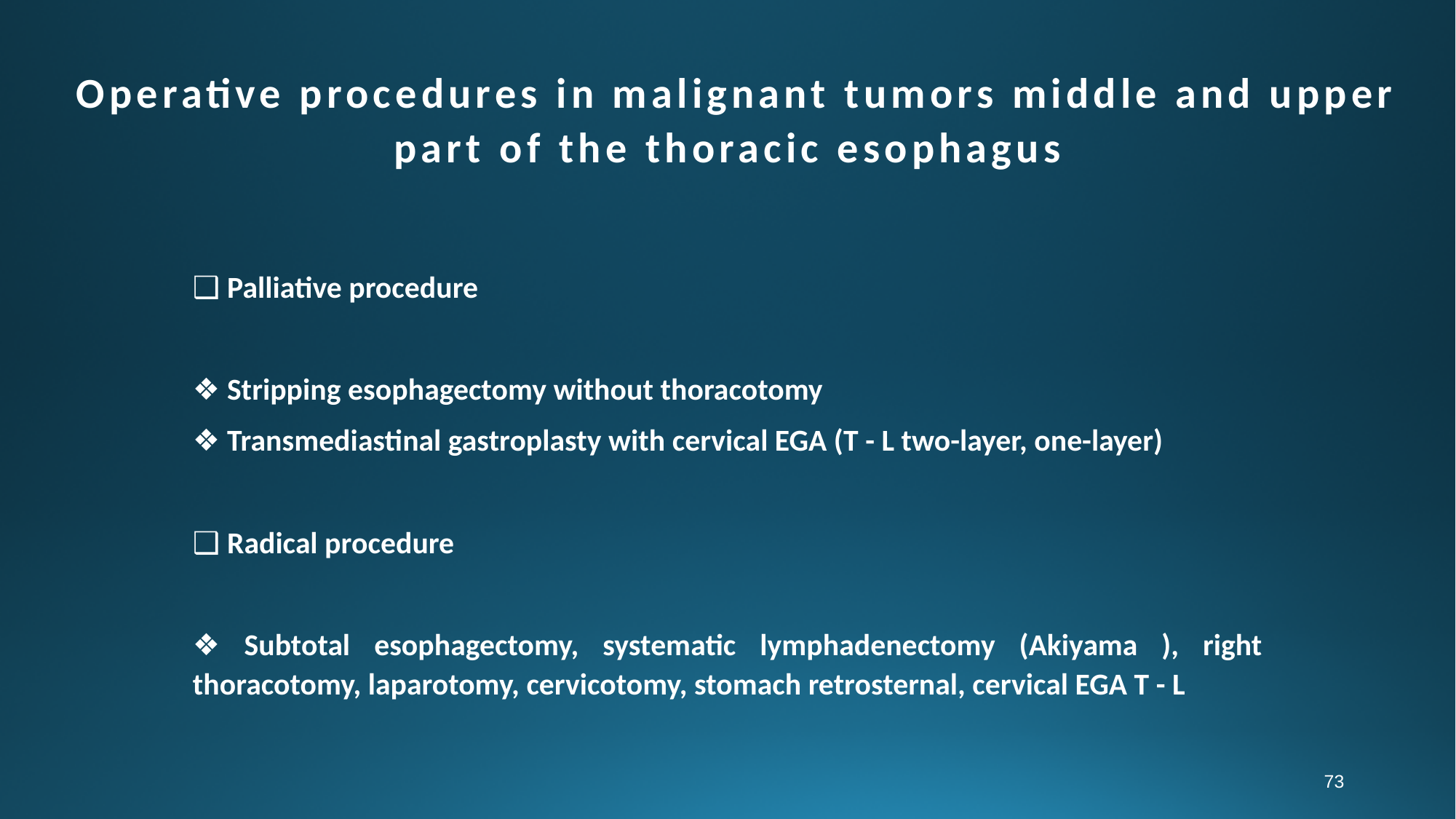

# ﻿ Operative procedures in malignant tumors middle and upper part of the thoracic esophagus

❑ Palliative procedure

❖ Stripping esophagectomy without thoracotomy
❖ Transmediastinal gastroplasty with cervical EGA (T - L two-layer, one-layer)

❑ Radical procedure

❖ Subtotal esophagectomy, systematic lymphadenectomy (Akiyama ), right thoracotomy, laparotomy, cervicotomy, stomach retrosternal, cervical EGA T - L
73